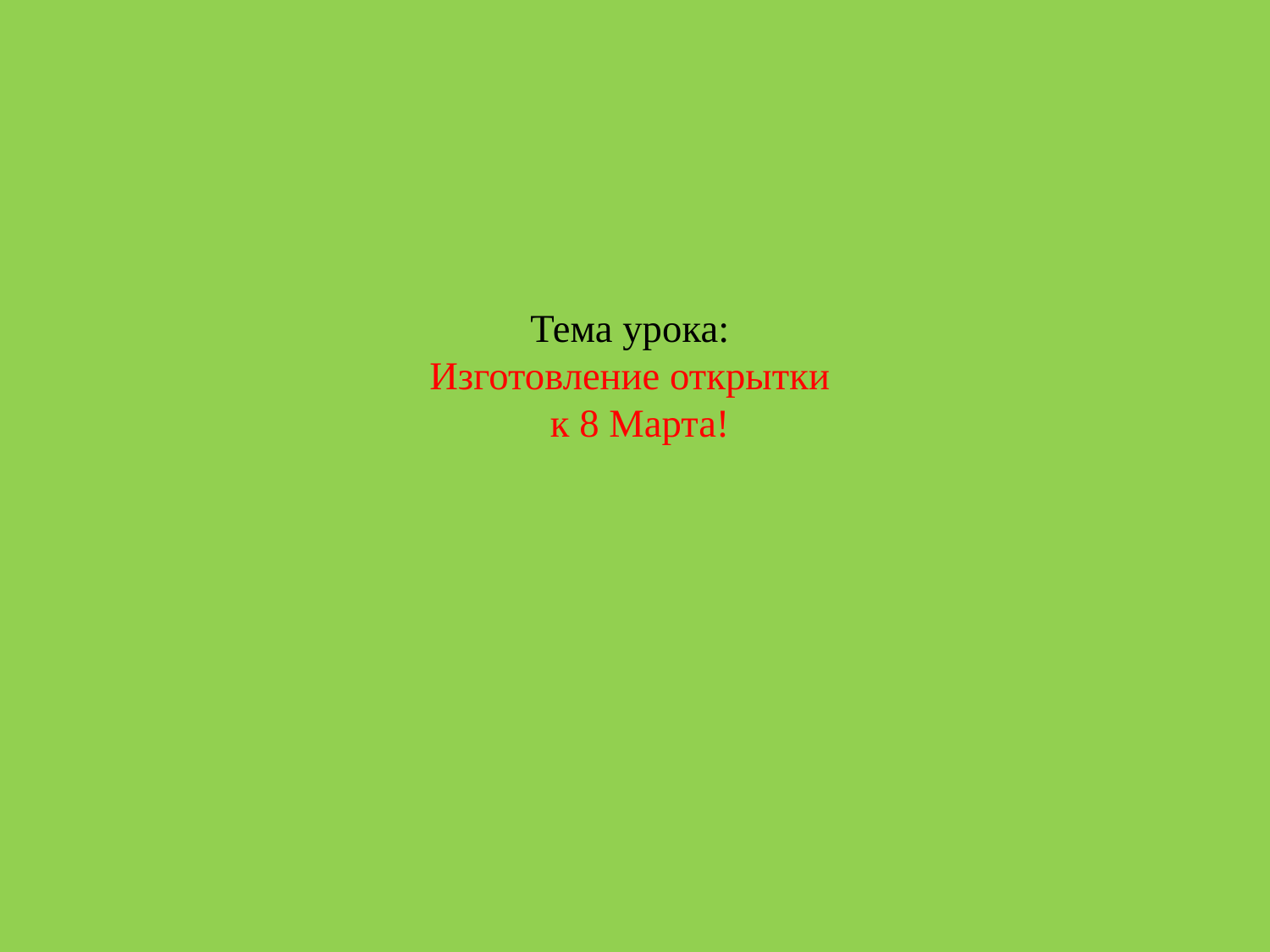

# Тема урока: Изготовление открытки к 8 Марта!